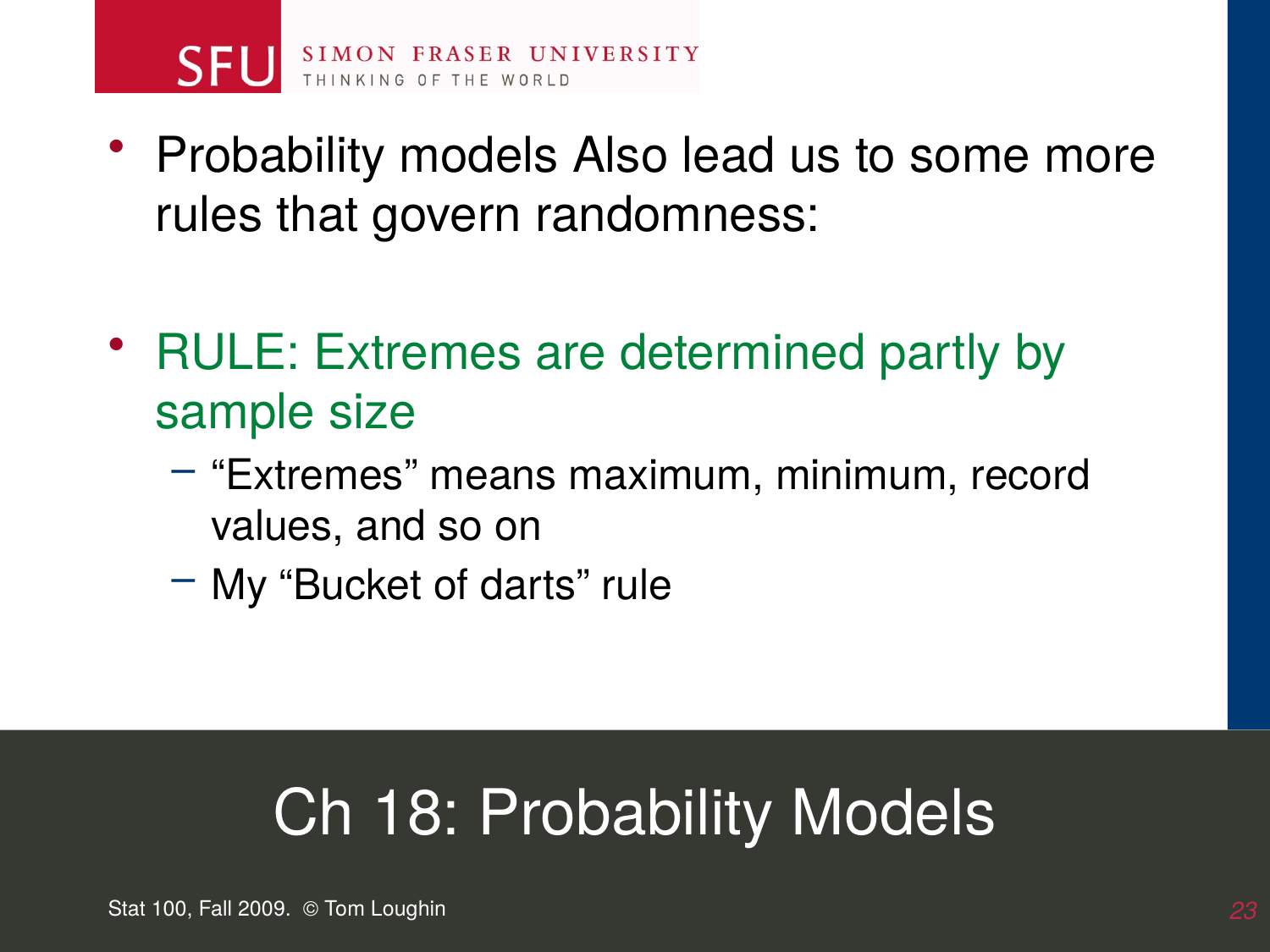

Probability models Also lead us to some more rules that govern randomness:

RULE: Extremes are determined partly by sample size
“Extremes” means maximum, minimum, record values, and so on
My “Bucket of darts” rule
# Ch 18: Probability Models
Stat 100, Fall 2009.  © Tom Loughin
23